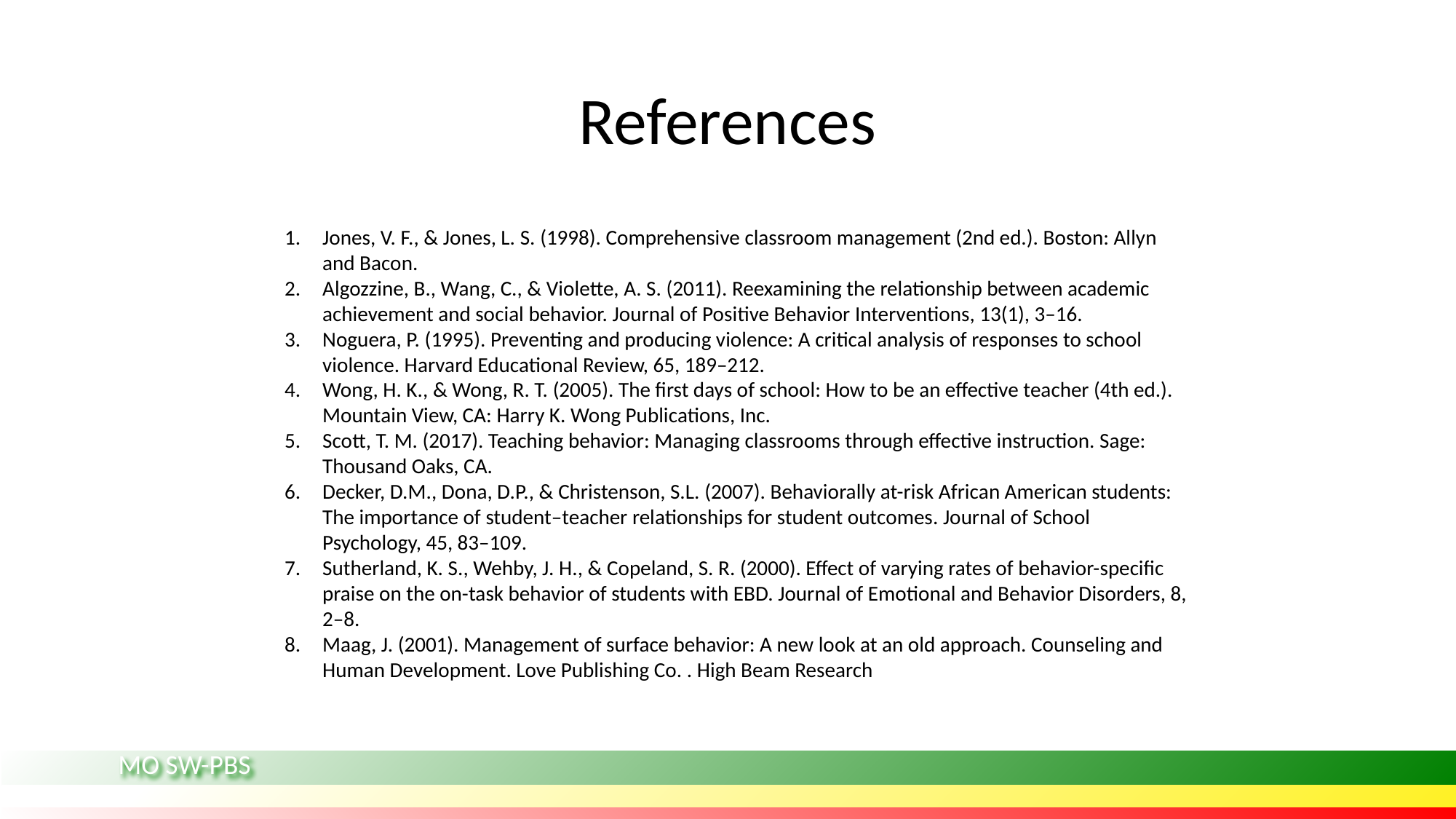

# References
Jones, V. F., & Jones, L. S. (1998). Comprehensive classroom management (2nd ed.). Boston: Allyn and Bacon.
Algozzine, B., Wang, C., & Violette, A. S. (2011). Reexamining the relationship between academic achievement and social behavior. Journal of Positive Behavior Interventions, 13(1), 3–16.
Noguera, P. (1995). Preventing and producing violence: A critical analysis of responses to school violence. Harvard Educational Review, 65, 189–212.
Wong, H. K., & Wong, R. T. (2005). The first days of school: How to be an effective teacher (4th ed.). Mountain View, CA: Harry K. Wong Publications, Inc.
Scott, T. M. (2017). Teaching behavior: Managing classrooms through effective instruction. Sage: Thousand Oaks, CA.
Decker, D.M., Dona, D.P., & Christenson, S.L. (2007). Behaviorally at-risk African American students: The importance of student–teacher relationships for student outcomes. Journal of School Psychology, 45, 83–109.
Sutherland, K. S., Wehby, J. H., & Copeland, S. R. (2000). Effect of varying rates of behavior-specific praise on the on-task behavior of students with EBD. Journal of Emotional and Behavior Disorders, 8, 2–8.
Maag, J. (2001). Management of surface behavior: A new look at an old approach. Counseling and Human Development. Love Publishing Co. . High Beam Research